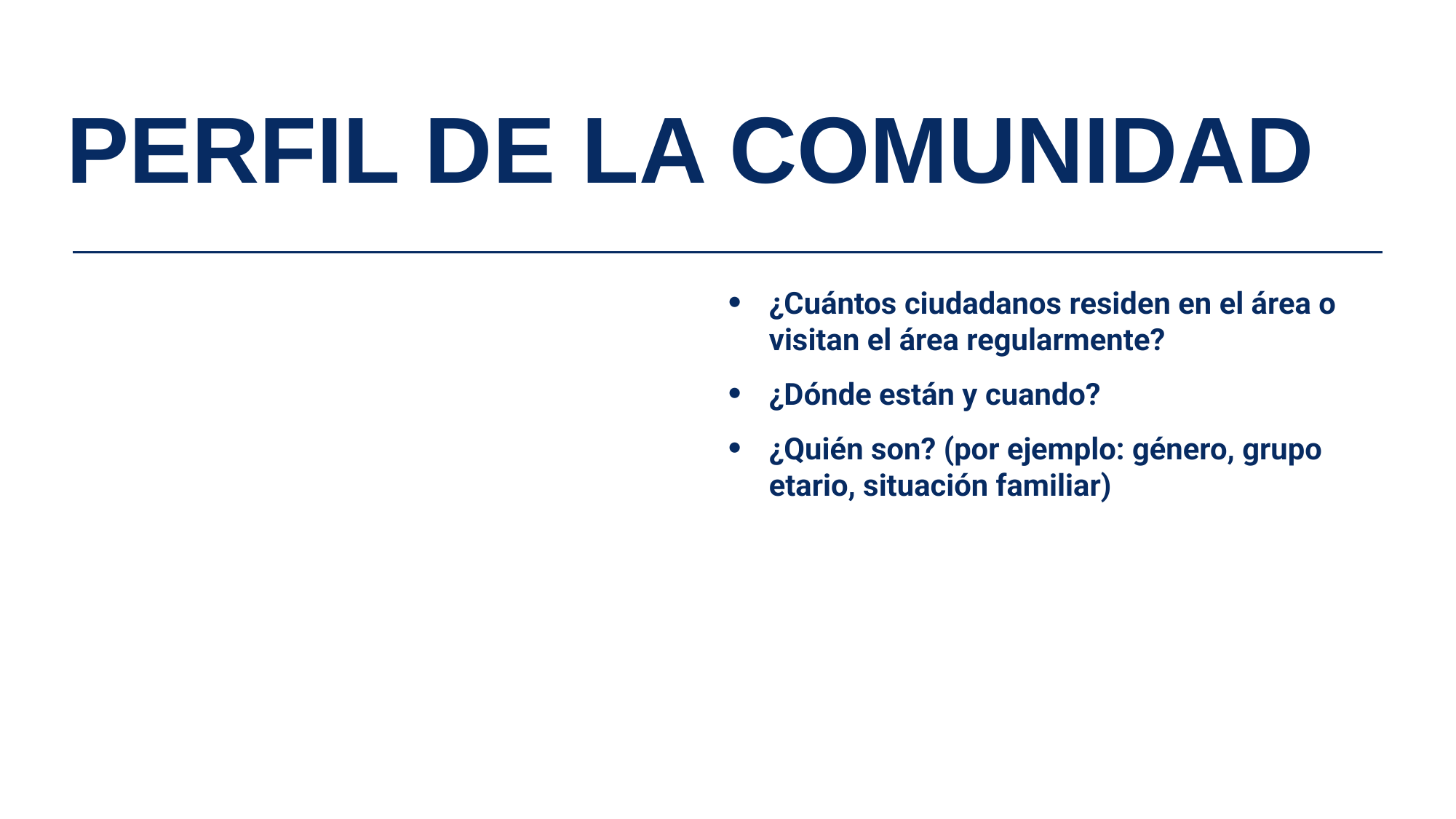

PERFIL DE LA COMUNIDAD
¿Cuántos ciudadanos residen en el área o visitan el área regularmente?
¿Dónde están y cuando?
¿Quién son? (por ejemplo: género, grupo etario, situación familiar)